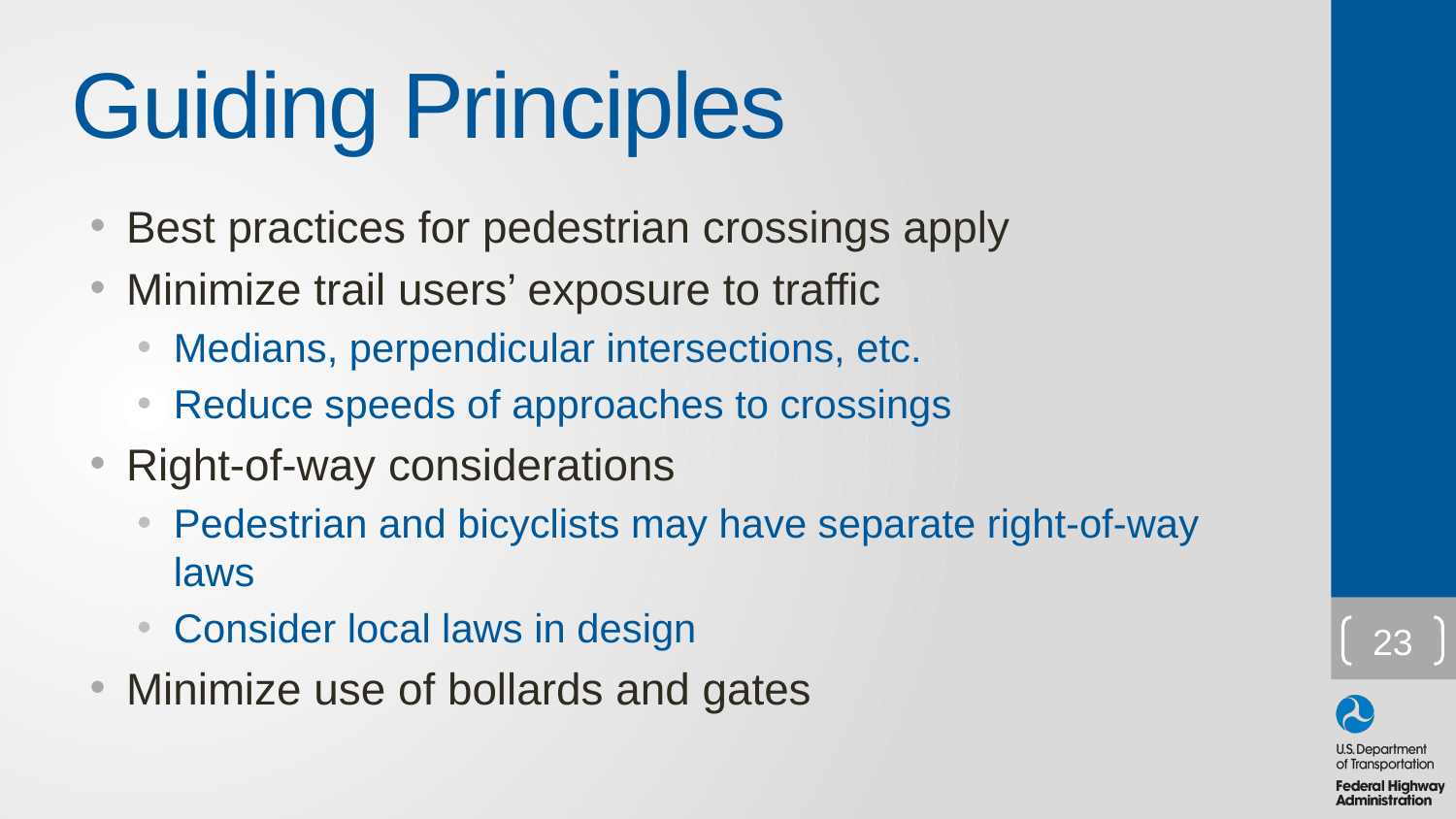

# Guiding Principles
Best practices for pedestrian crossings apply
Minimize trail users’ exposure to traffic
Medians, perpendicular intersections, etc.
Reduce speeds of approaches to crossings
Right-of-way considerations
Pedestrian and bicyclists may have separate right-of-way laws
Consider local laws in design
Minimize use of bollards and gates

23